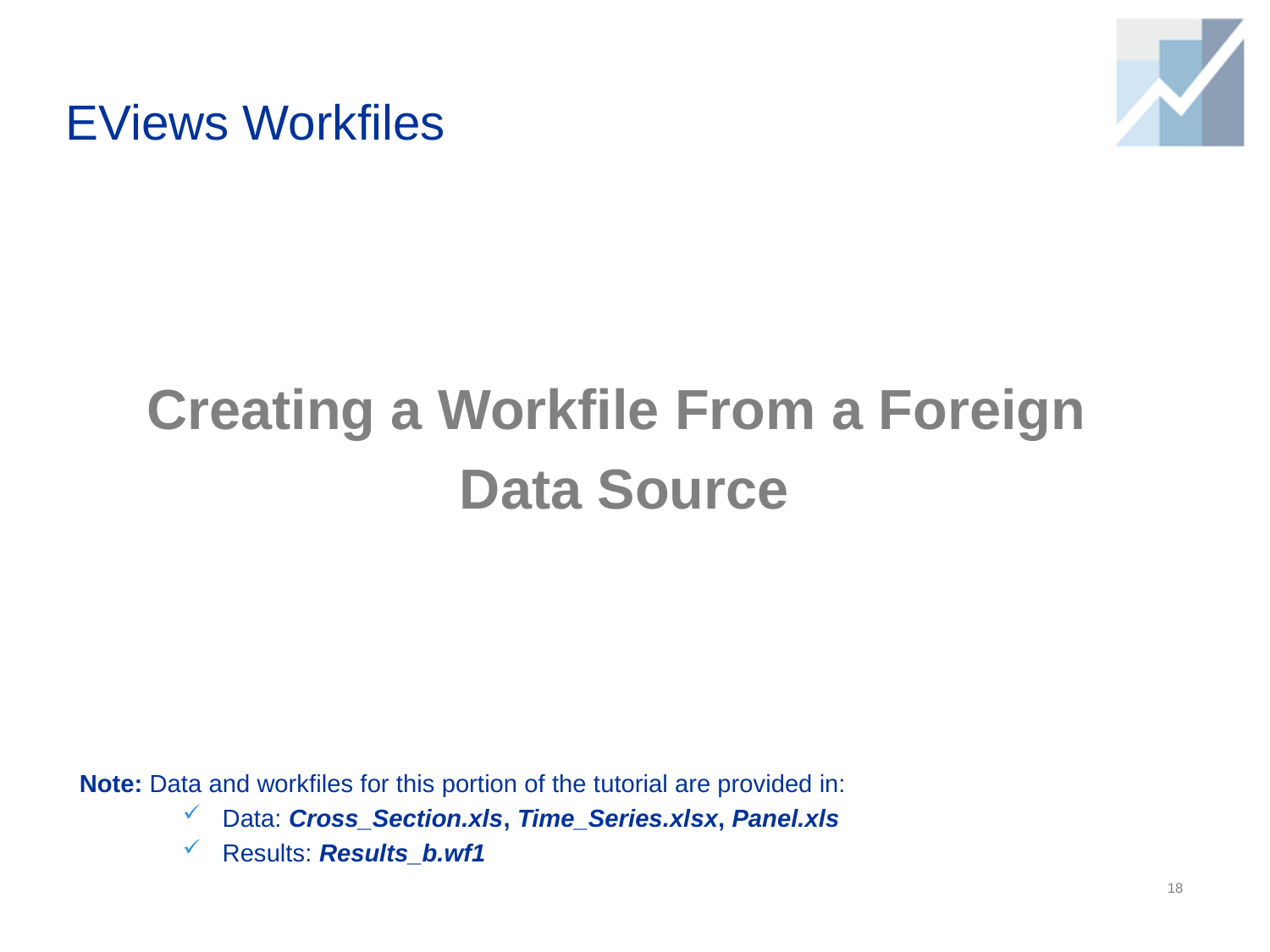

# EViews Workfiles

Creating a Workfile From a Foreign
Data Source
Note: Data and workfiles for this portion of the tutorial are provided in:
Data: Cross_Section.xls, Time_Series.xlsx, Panel.xls
Results: Results_b.wf1
18